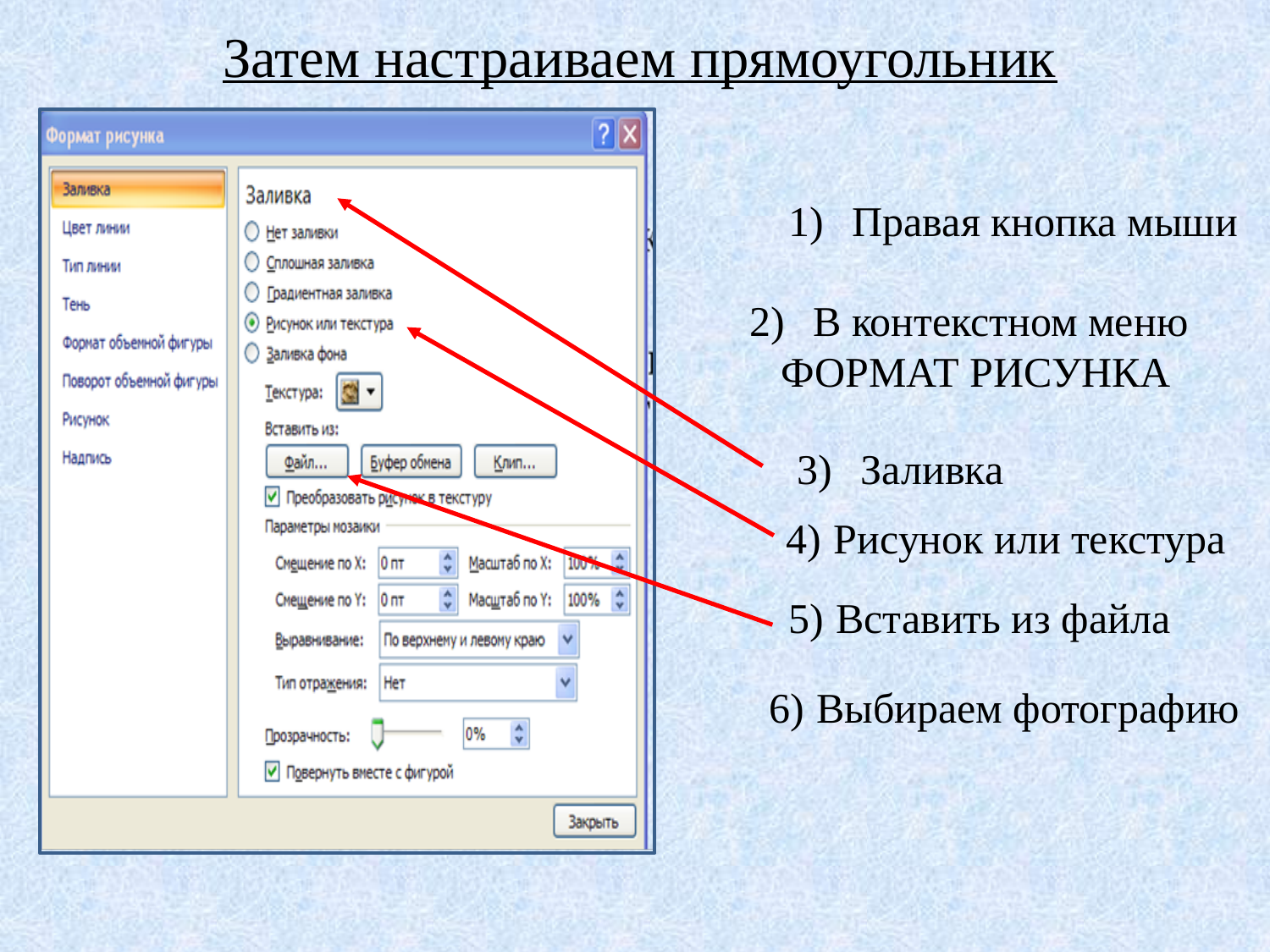

# Затем настраиваем прямоугольник

Правая кнопка мыши

В контекстном меню
   ФОРМАТ РИСУНКА

Заливка

Рисунок или текстура
Вставить из файла
Выбираем фотографию